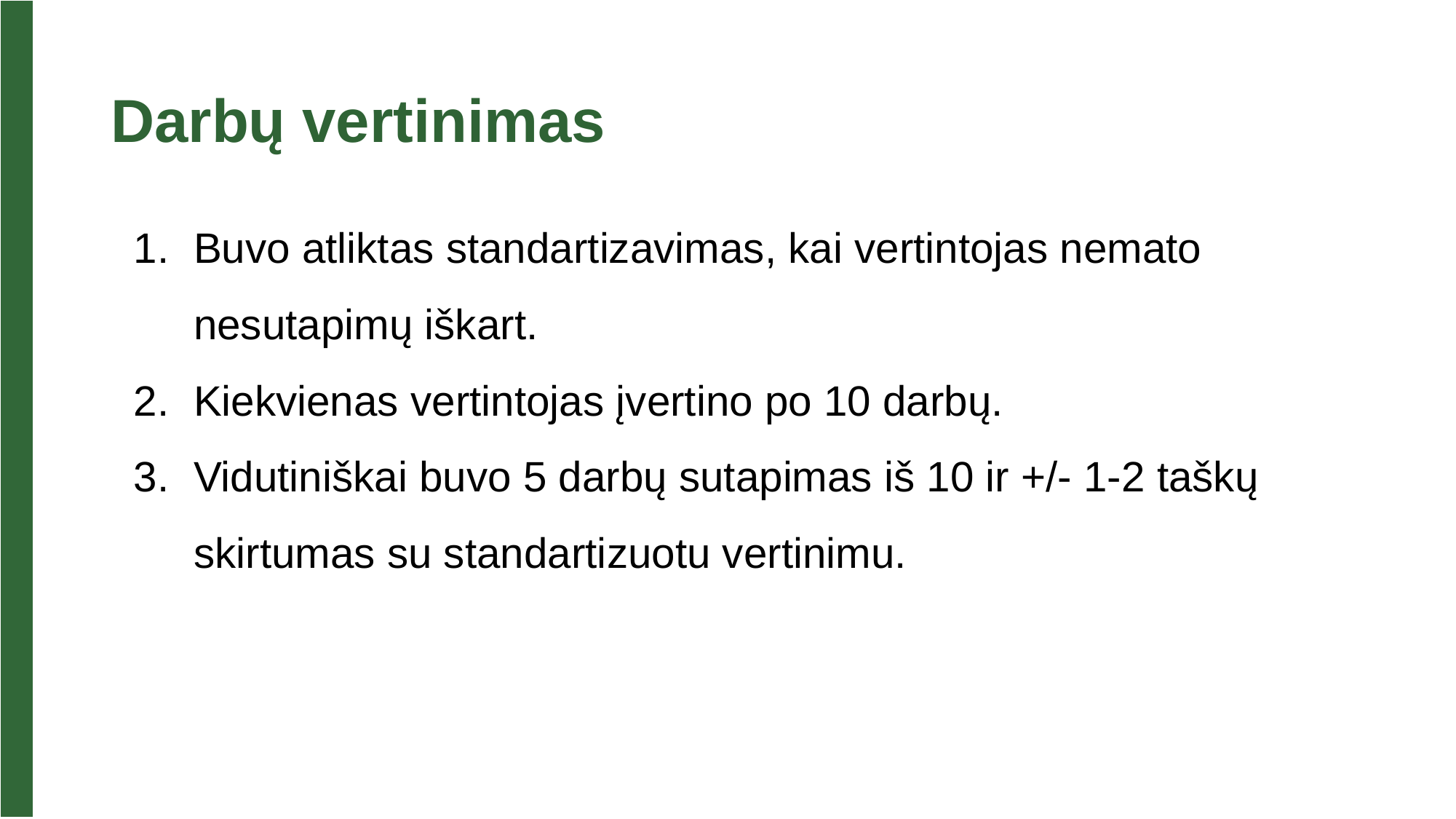

# Darbų vertinimas
Buvo atliktas standartizavimas, kai vertintojas nemato nesutapimų iškart.
Kiekvienas vertintojas įvertino po 10 darbų.
Vidutiniškai buvo 5 darbų sutapimas iš 10 ir +/- 1-2 taškų skirtumas su standartizuotu vertinimu.